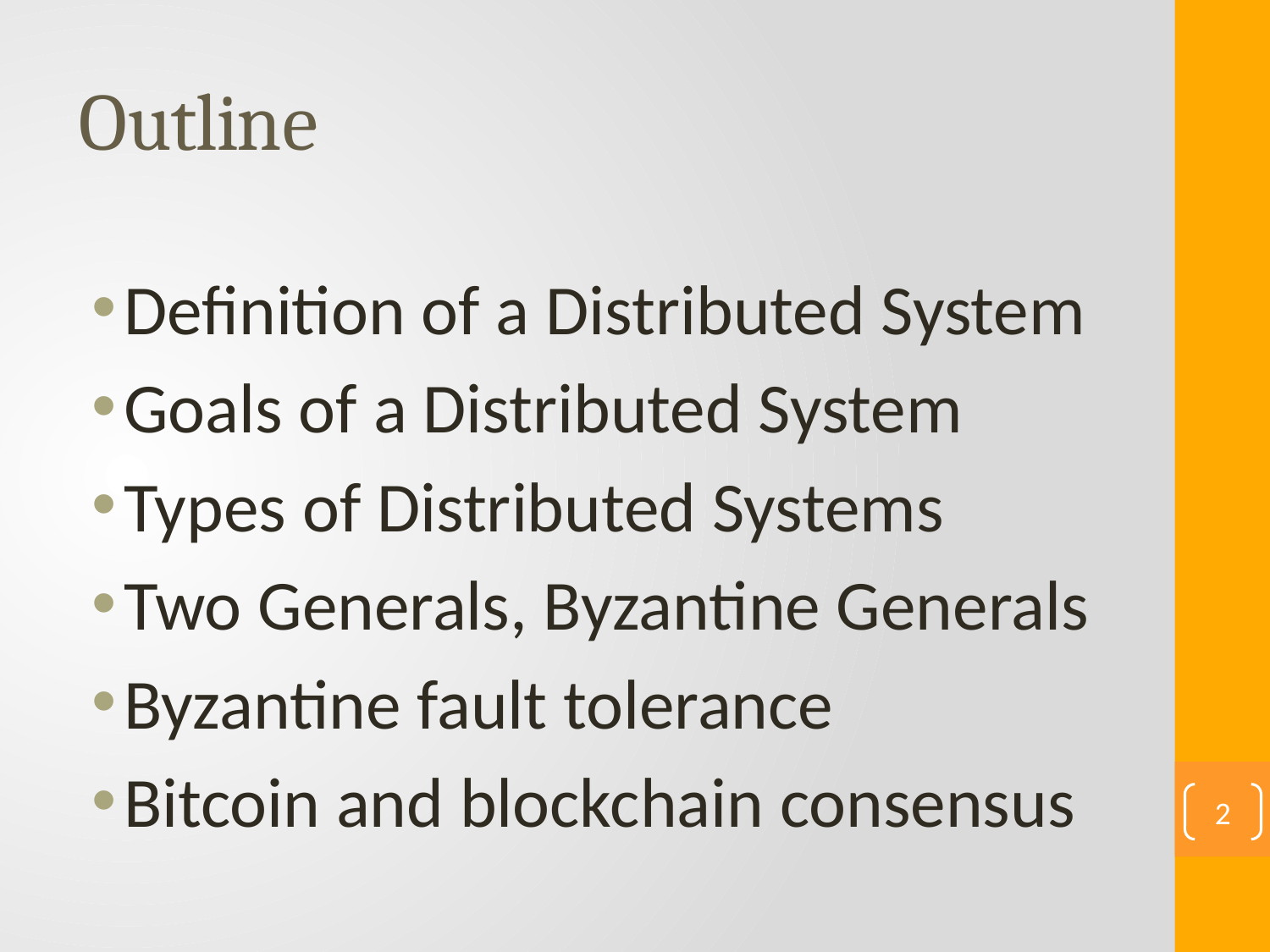

# Outline
Definition of a Distributed System
Goals of a Distributed System
Types of Distributed Systems
Two Generals, Byzantine Generals
Byzantine fault tolerance
Bitcoin and blockchain consensus

2